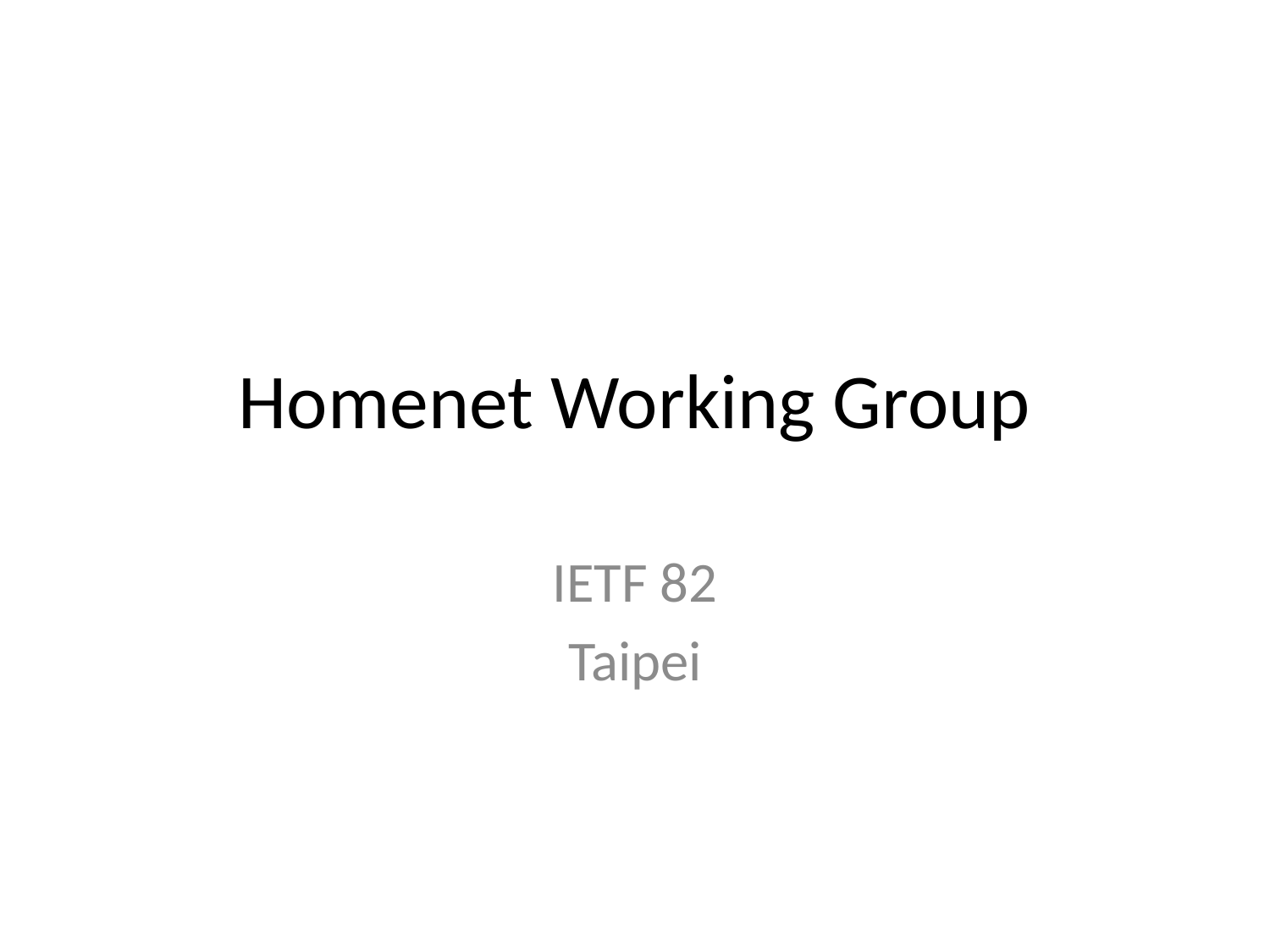

# Homenet Working Group
IETF 82
Taipei